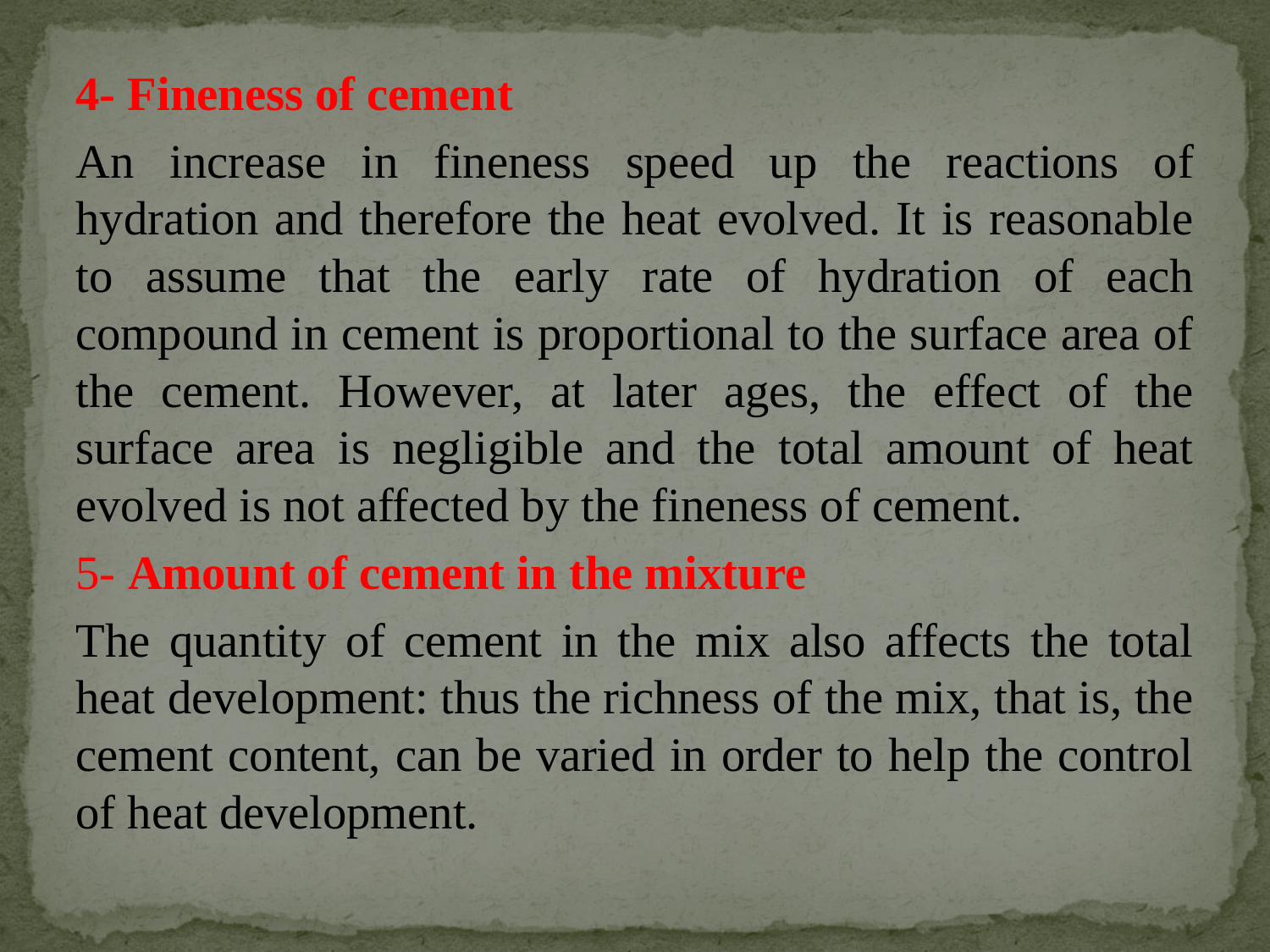

4- Fineness of cement
An increase in fineness speed up the reactions of hydration and therefore the heat evolved. It is reasonable to assume that the early rate of hydration of each compound in cement is proportional to the surface area of the cement. However, at later ages, the effect of the surface area is negligible and the total amount of heat evolved is not affected by the fineness of cement.
5- Amount of cement in the mixture
The quantity of cement in the mix also affects the total heat development: thus the richness of the mix, that is, the cement content, can be varied in order to help the control of heat development.